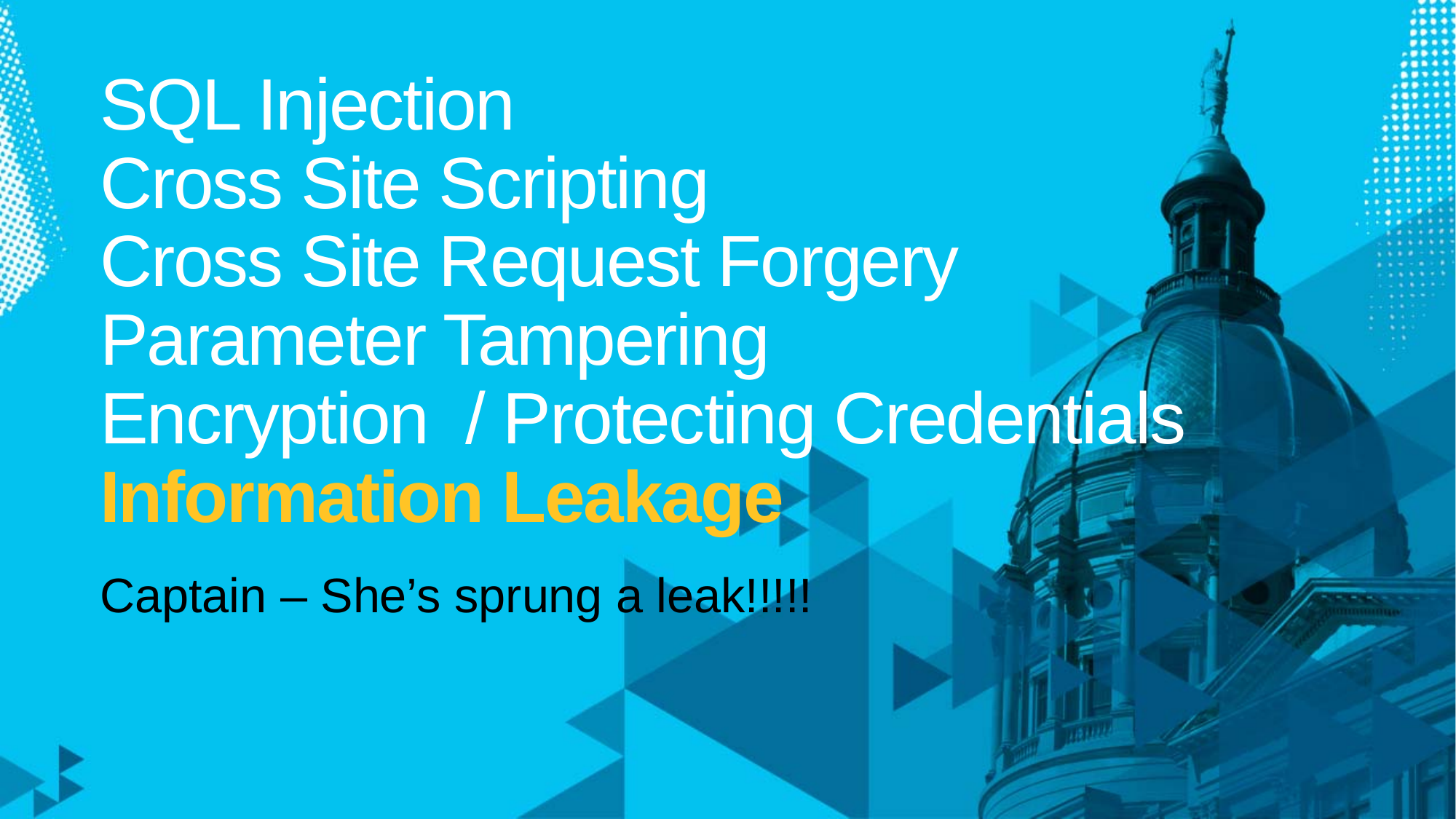

# SQL Injection Cross Site Scripting Cross Site Request Forgery Parameter Tampering Encryption  / Protecting Credentials Information Leakage
Captain – She’s sprung a leak!!!!!